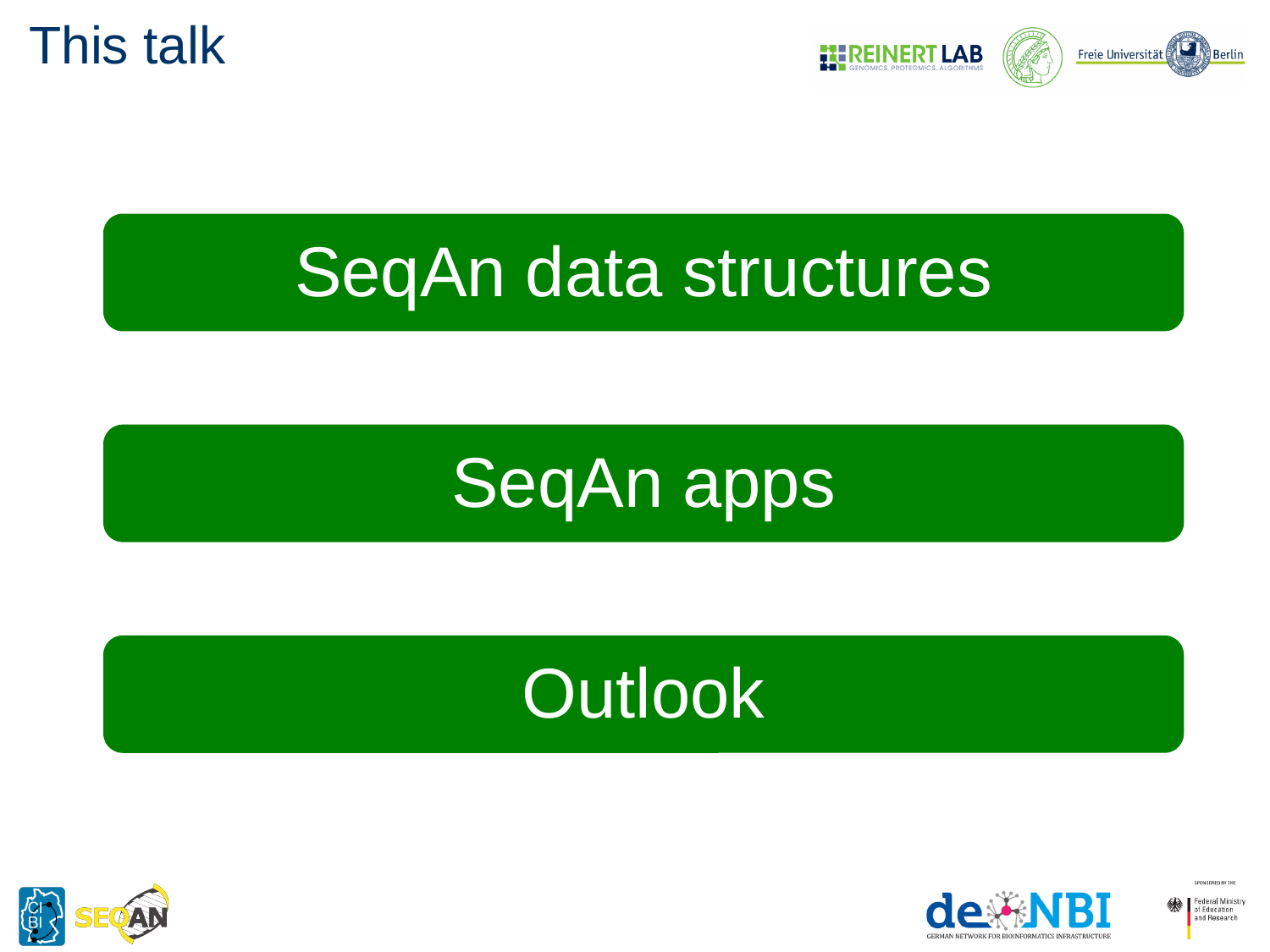

# This talk
SeqAn data structures

SeqAn apps

Outlook